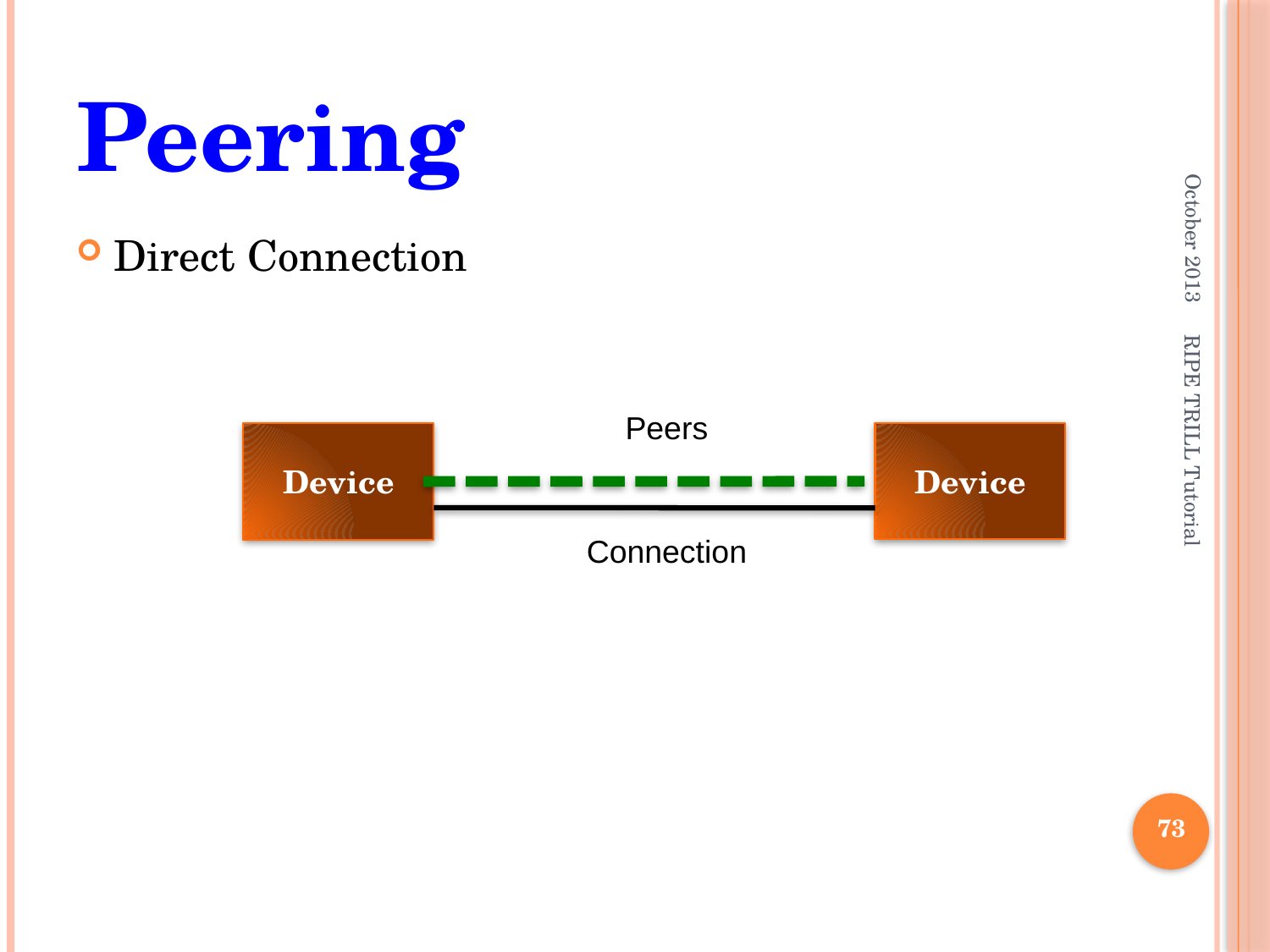

# Peering
October 2013
Direct Connection
Peers
Device
Device
RIPE TRILL Tutorial
Connection
73